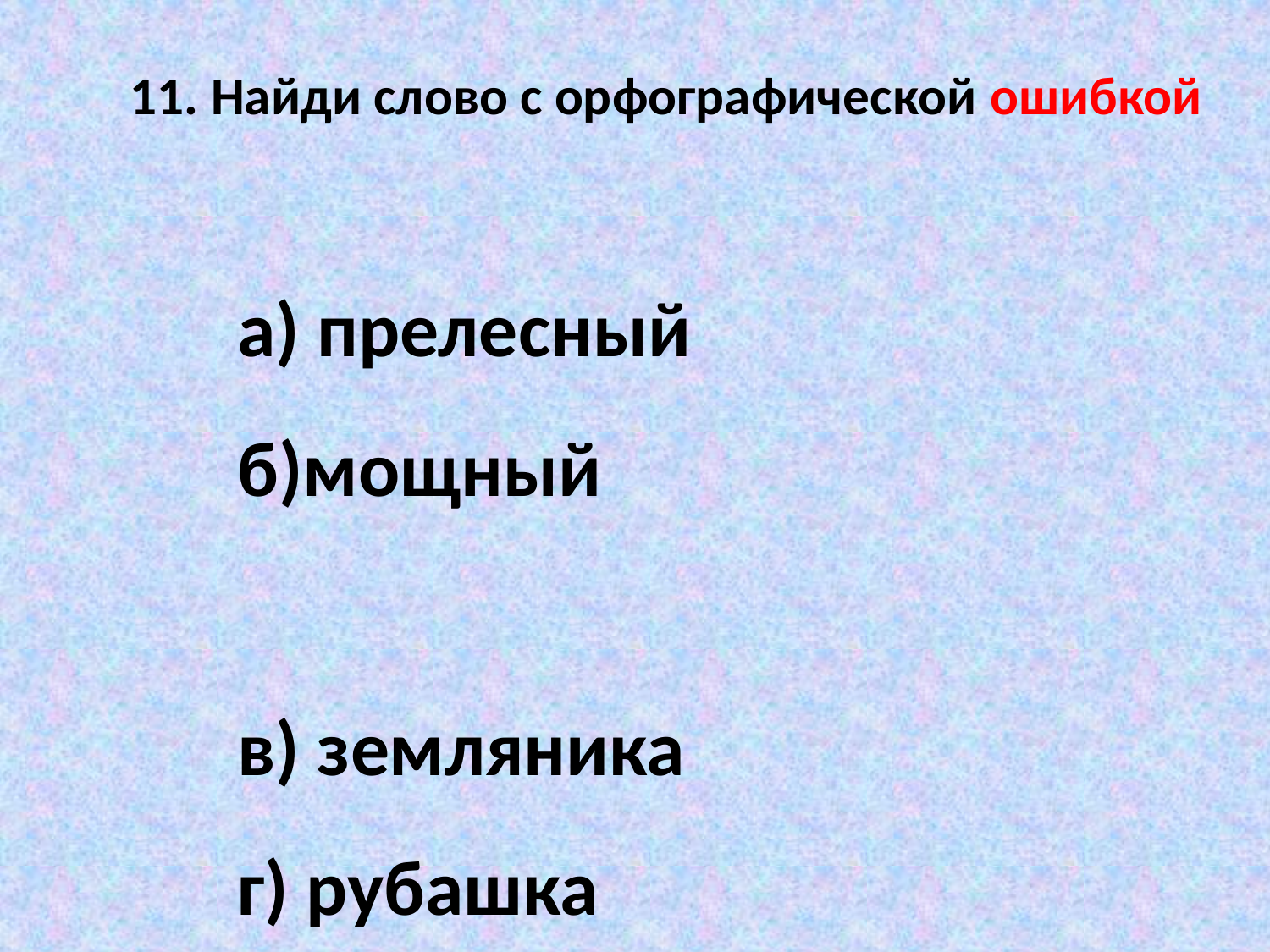

# 11. Найди слово с орфографической ошибкой
а) прелесный
б)мощный
в) земляника
г) рубашка